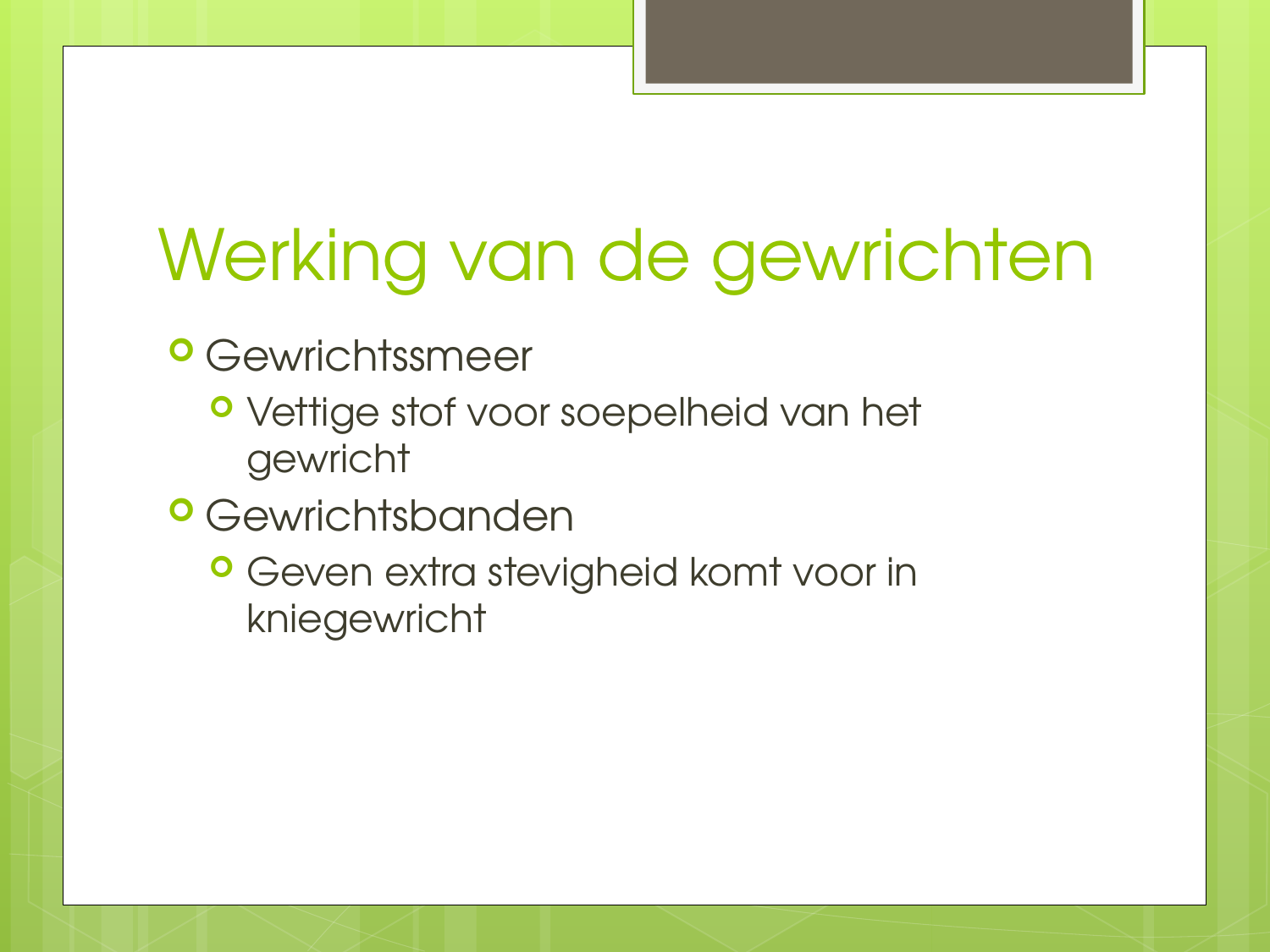

# Werking van de gewrichten
Gewrichtssmeer
Vettige stof voor soepelheid van het gewricht
Gewrichtsbanden
Geven extra stevigheid komt voor in kniegewricht